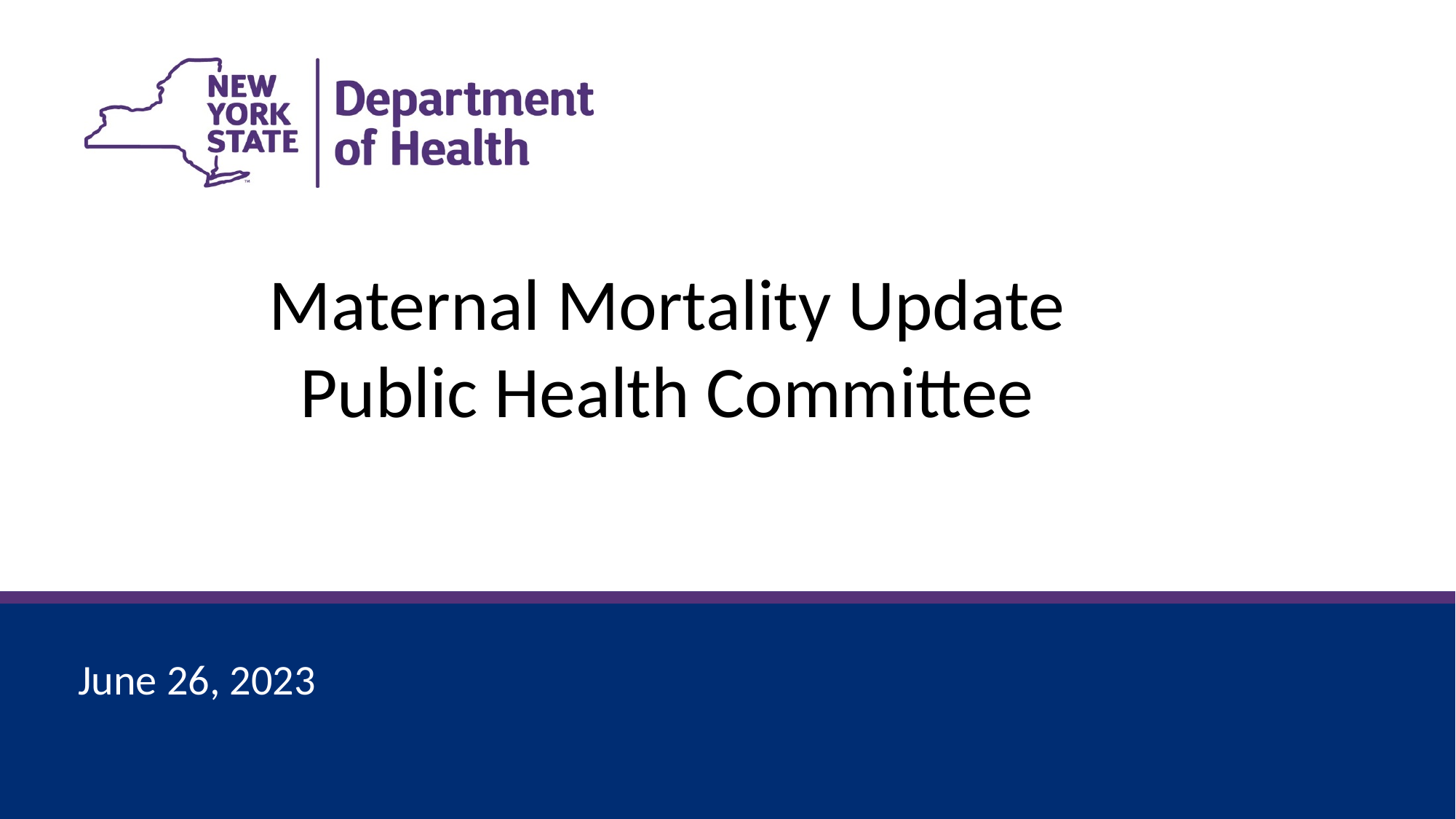

Maternal Mortality Update
Public Health Committee
June 26, 2023